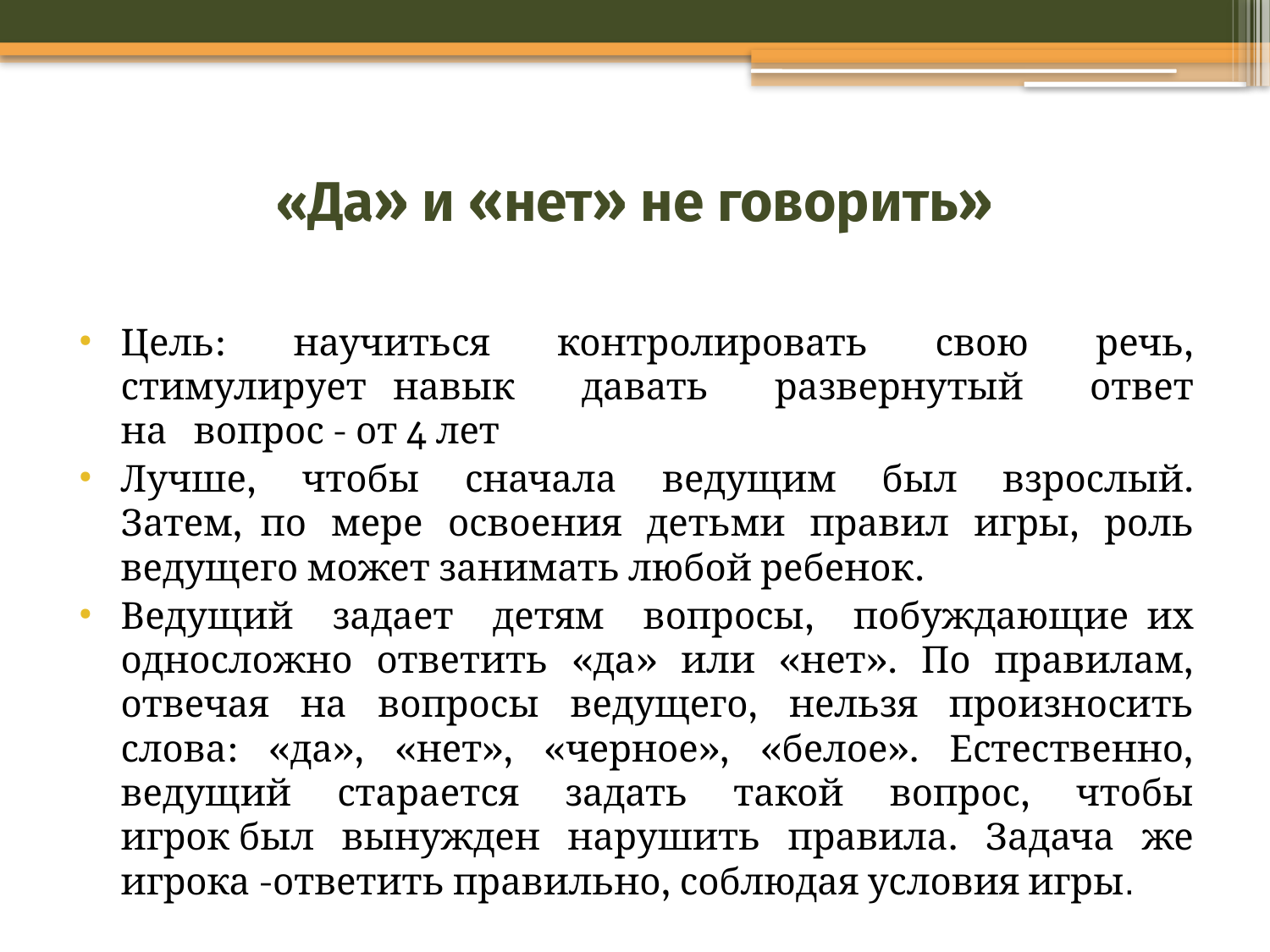

# «Да» и «нет» не говорить»
Цель: научиться контролировать свою речь, стимулирует   навык давать развернутый ответ на   вопрос - от 4 лет
Лучше, чтобы сначала ведущим был взрослый. Затем,  по мере освоения детьми правил игры, роль ведущего может занимать любой ребенок.
Ведущий задает детям вопросы, побуждающие  их односложно ответить «да» или «нет». По правилам, отвечая на вопросы ведущего, нельзя произносить слова: «да», «нет», «черное», «белое». Естественно, ведущий старается задать такой вопрос, чтобы игрок был вынужден нарушить правила. Задача же игрока -ответить правильно, соблюдая условия игры.